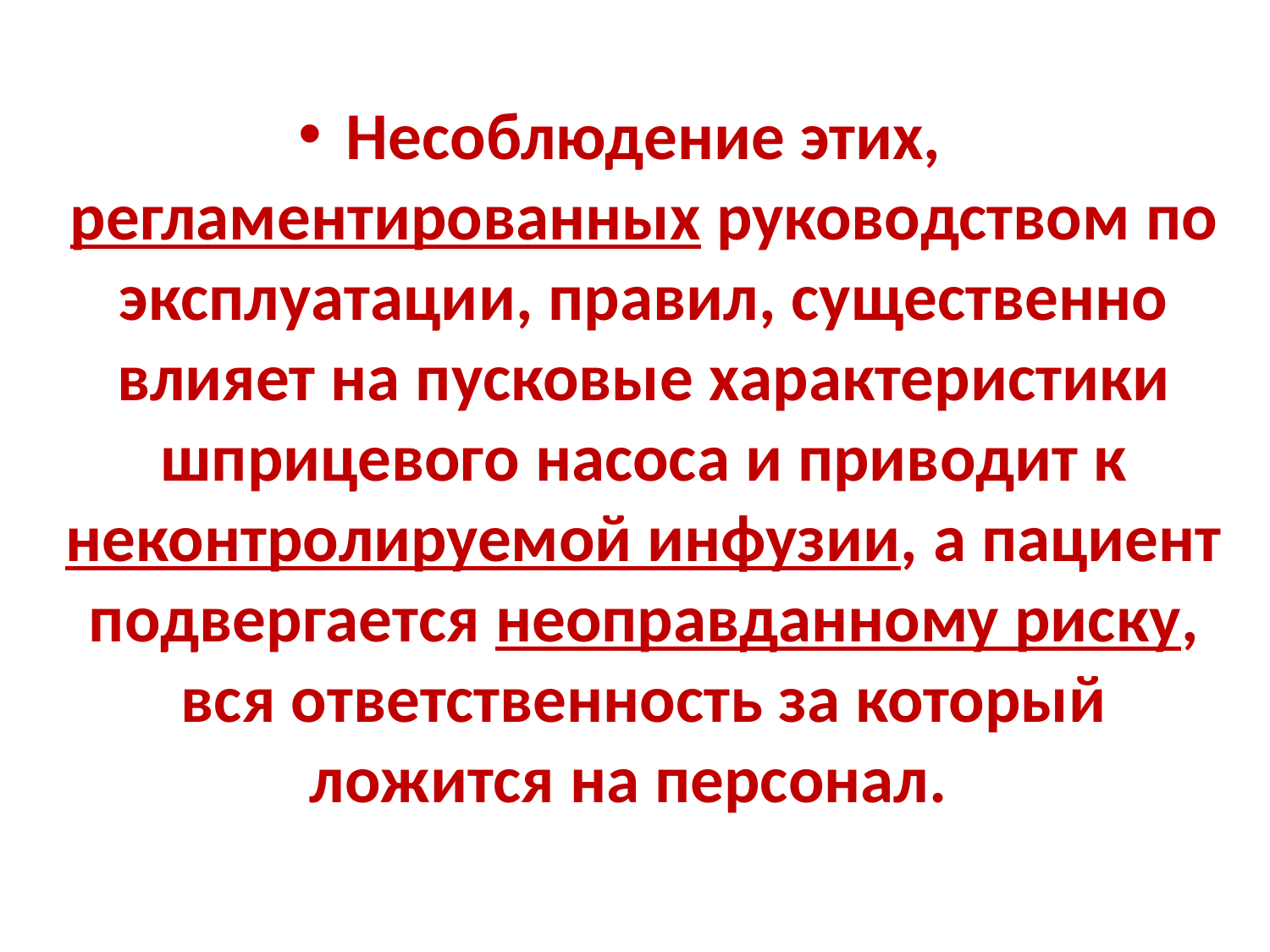

Несоблюдение этих, регламентированных руководством по эксплуатации, правил, существенно влияет на пусковые характеристики шприцевого насоса и приводит к неконтролируемой инфузии, а пациент подвергается неоправданному риску, вся ответственность за который ложится на персонал.